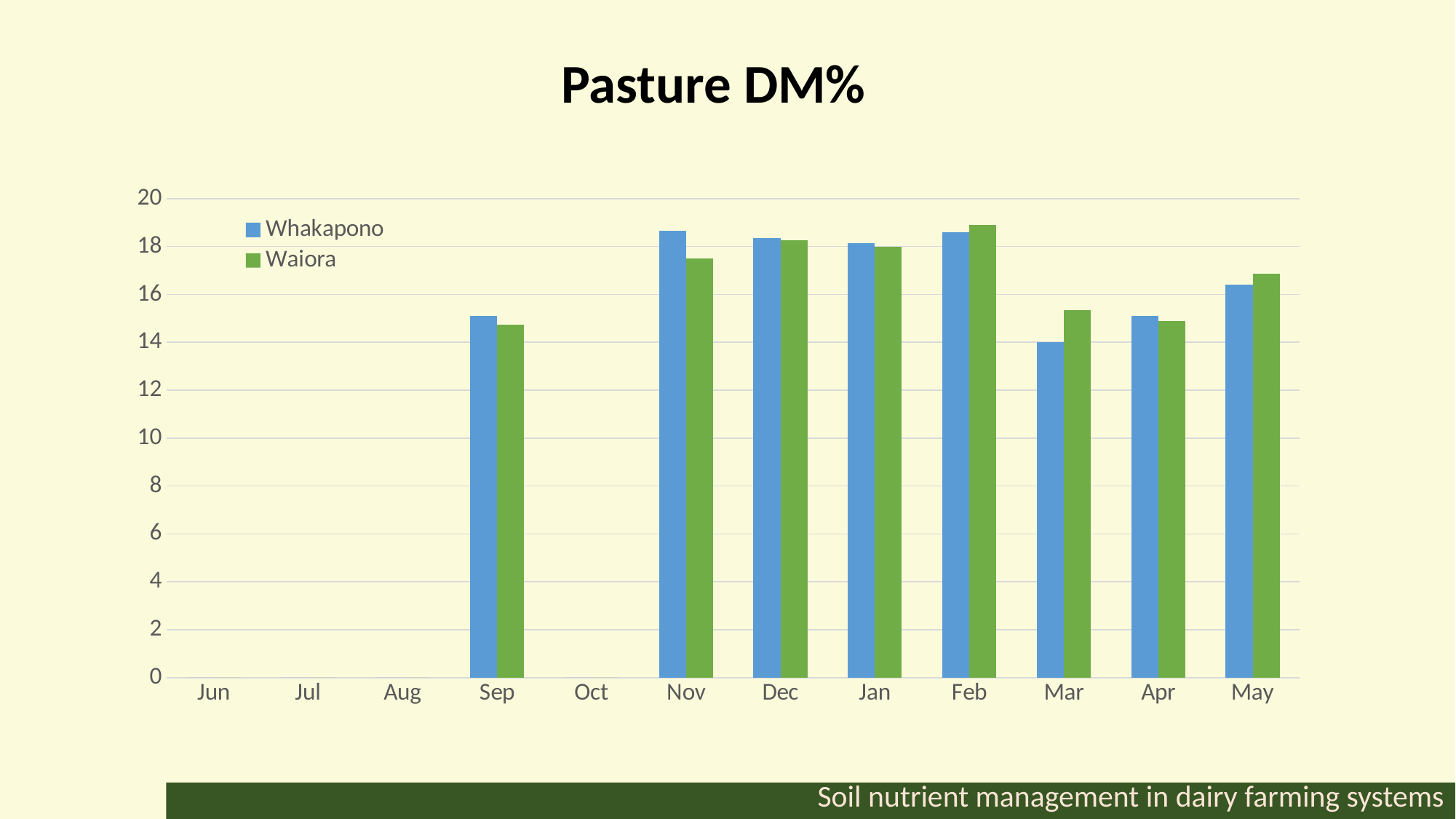

Pasture DM%

### Chart

| Category |  |  |
|---|---|---|
| Jun | 0.0 | 0.0 |
| Jul | 0.0 | 0.0 |
| Aug | 0.0 | 0.0 |
| Sep | 15.100000000000001 | 14.75 |
| Oct | 0.0 | 0.0 |
| Nov | 18.65 | 17.5 |
| Dec | 18.35 | 18.25 |
| Jan | 18.15 | 18.0 |
| Feb | 18.6 | 18.9 |
| Mar | 14.0 | 15.350000000000001 |
| Apr | 15.1 | 14.899999999999999 |
| May | 16.4 | 16.85 |
# Soil nutrient management in dairy farming systems